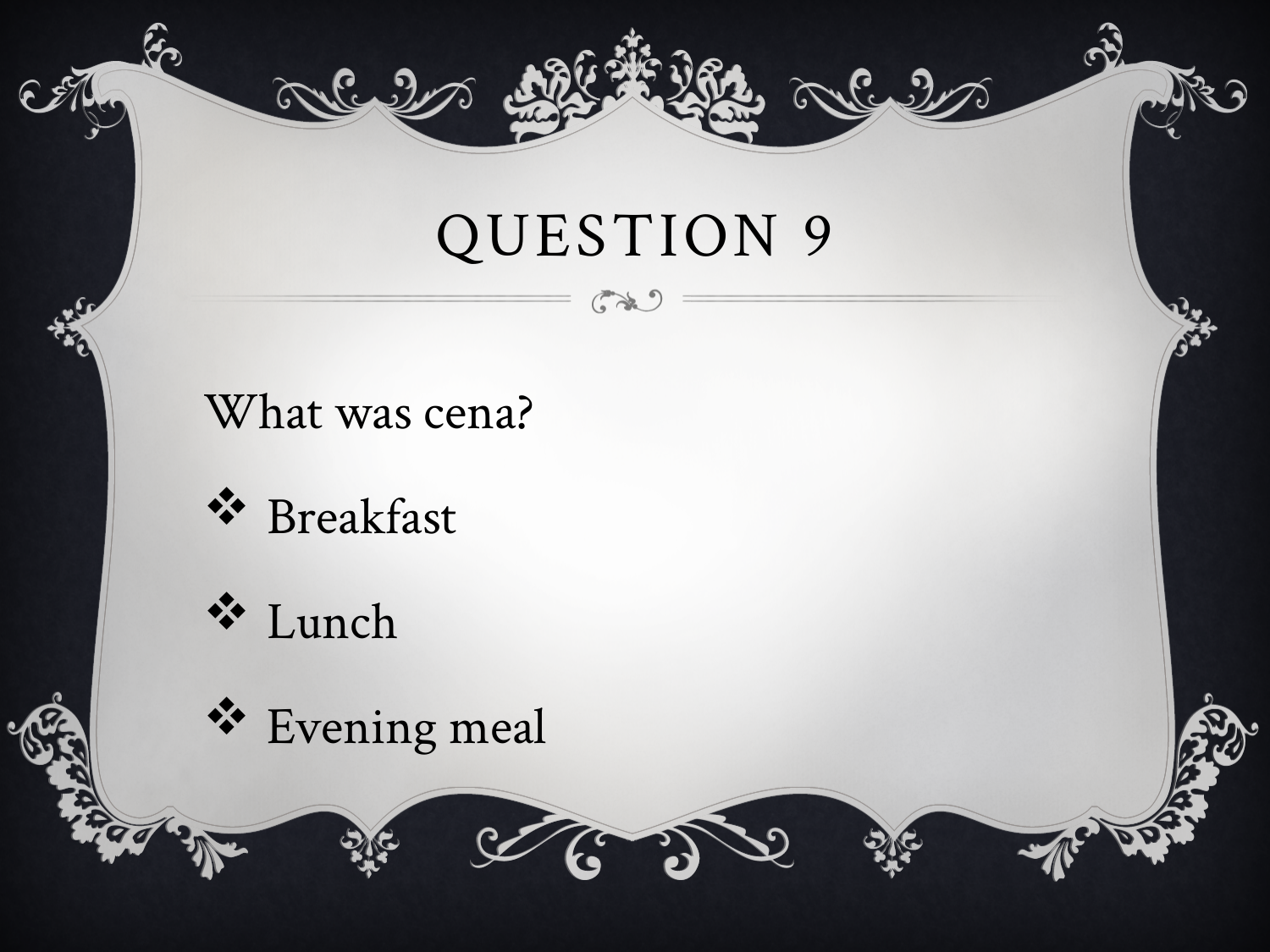

# Question 9
What was cena?
Breakfast
Lunch
Evening meal